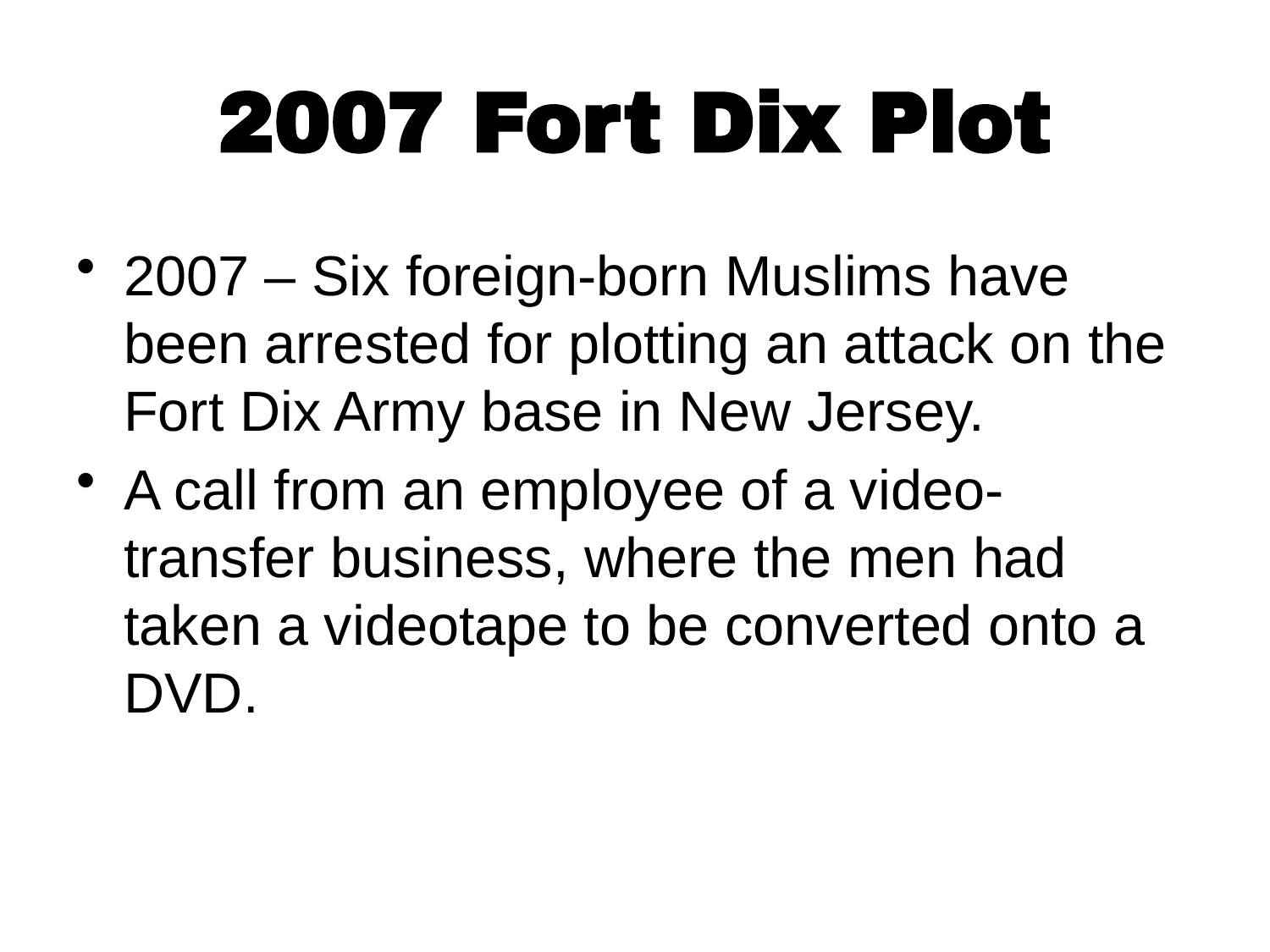

# 2007 Fort Dix Plot
2007 – Six foreign-born Muslims have been arrested for plotting an attack on the Fort Dix Army base in New Jersey.
A call from an employee of a video-transfer business, where the men had taken a videotape to be converted onto a DVD.